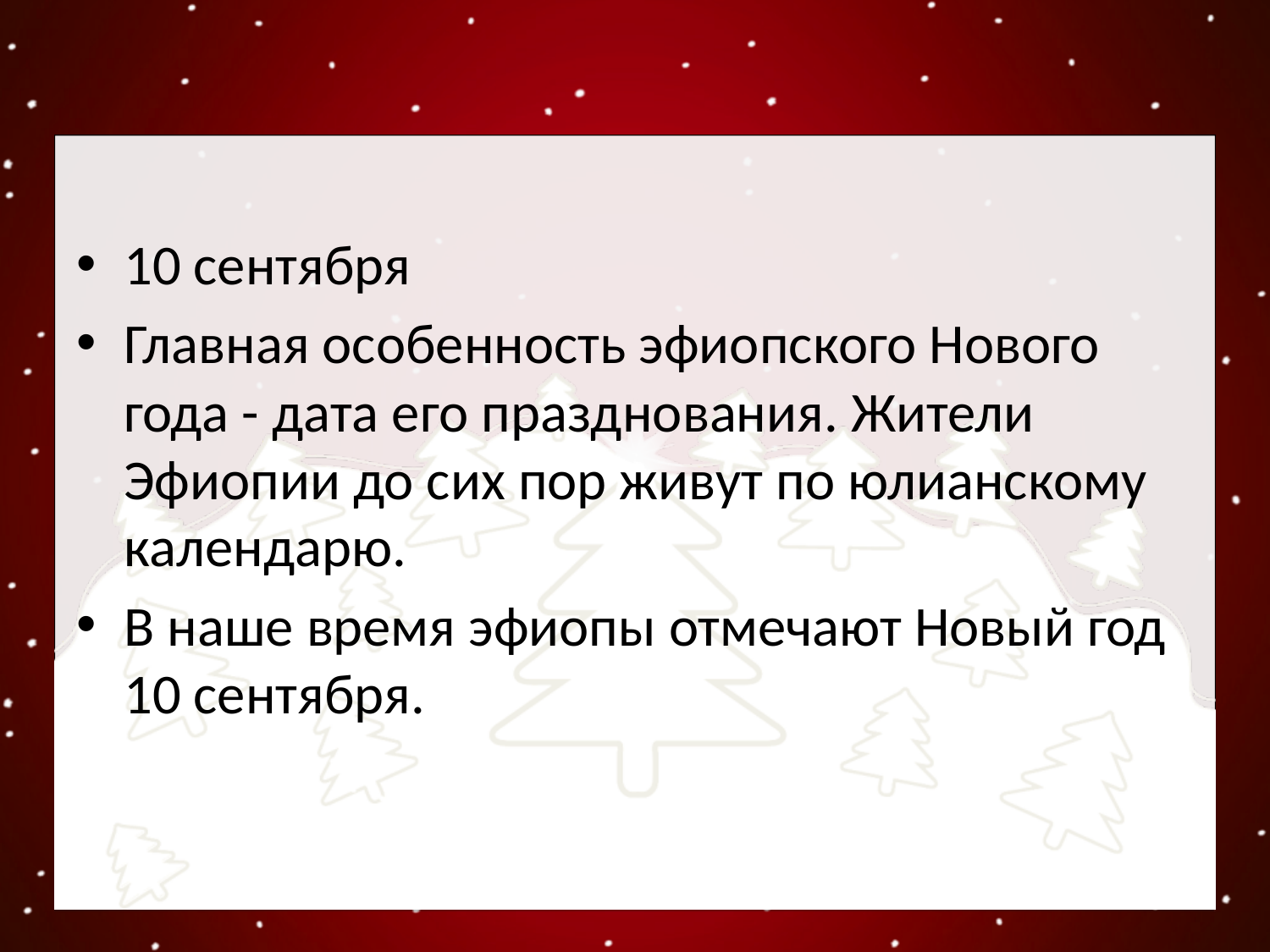

10 сентября
Главная особенность эфиопского Нового года - дата его празднования. Жители Эфиопии до сих пор живут по юлианскому календарю.
В наше время эфиопы отмечают Новый год 10 сентября.